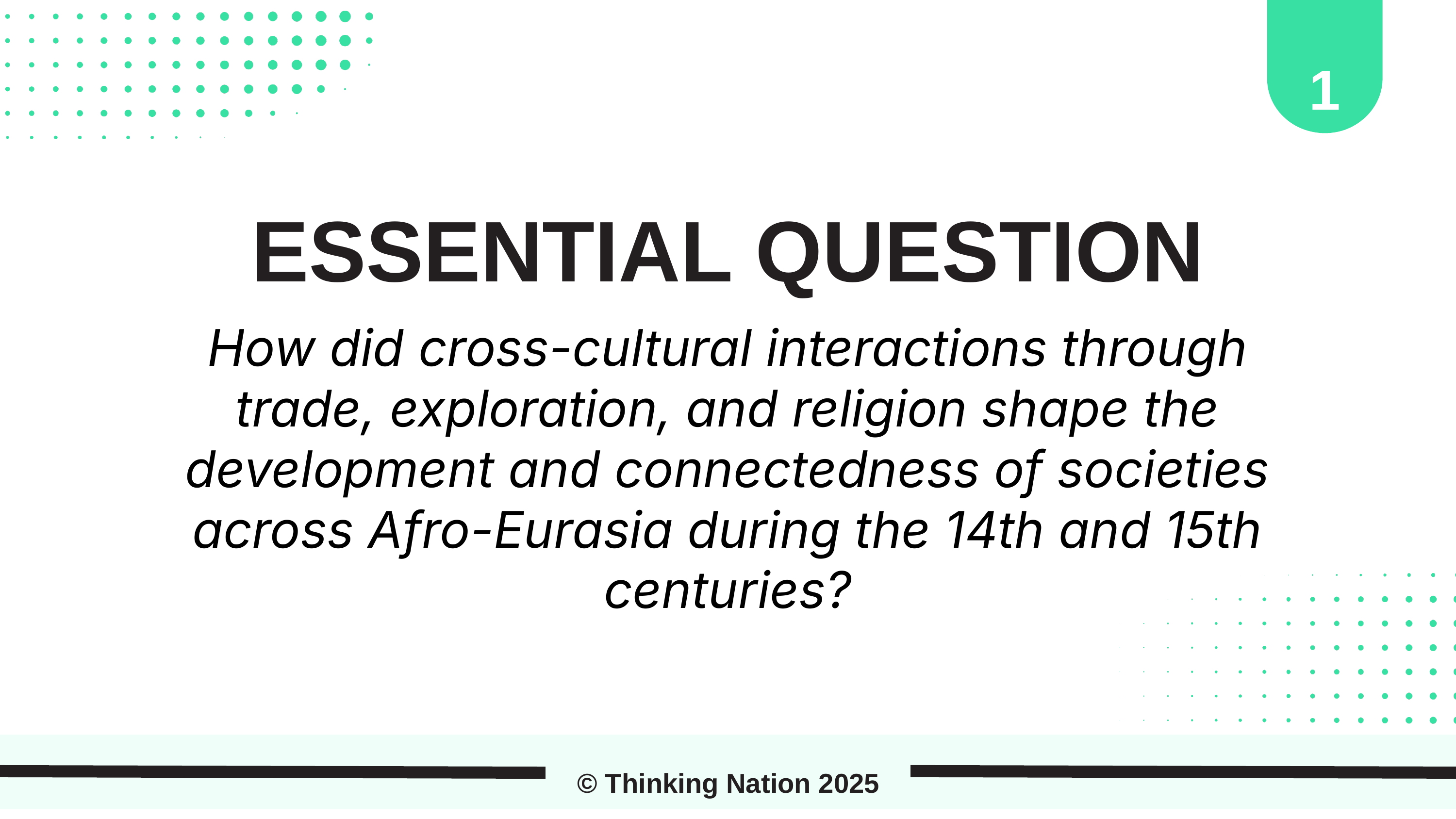

1
ESSENTIAL QUESTION
How did cross-cultural interactions through trade, exploration, and religion shape the development and connectedness of societies across Afro-Eurasia during the 14th and 15th centuries?

© Thinking Nation 2025